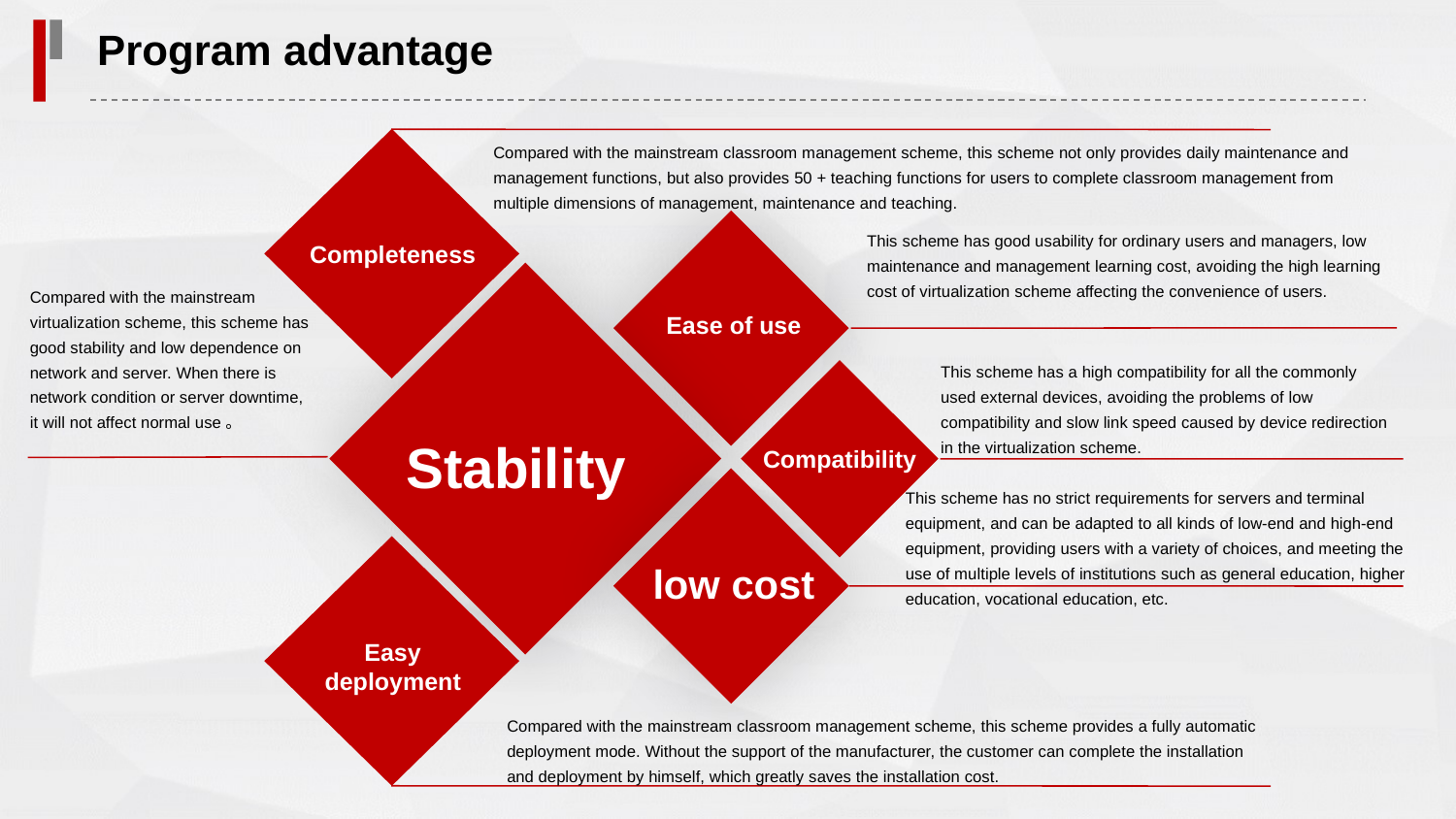

Program advantage

Compared with the mainstream classroom management scheme, this scheme not only provides daily maintenance and management functions, but also provides 50 + teaching functions for users to complete classroom management from multiple dimensions of management, maintenance and teaching.

This scheme has good usability for ordinary users and managers, low maintenance and management learning cost, avoiding the high learning cost of virtualization scheme affecting the convenience of users.
Completeness

Compared with the mainstream virtualization scheme, this scheme has good stability and low dependence on network and server. When there is network condition or server downtime, it will not affect normal use。
Ease of use
This scheme has a high compatibility for all the commonly used external devices, avoiding the problems of low compatibility and slow link speed caused by device redirection in the virtualization scheme.

Stability
Compatibility

This scheme has no strict requirements for servers and terminal equipment, and can be adapted to all kinds of low-end and high-end equipment, providing users with a variety of choices, and meeting the use of multiple levels of institutions such as general education, higher education, vocational education, etc.

low cost
Easy deployment
Compared with the mainstream classroom management scheme, this scheme provides a fully automatic deployment mode. Without the support of the manufacturer, the customer can complete the installation and deployment by himself, which greatly saves the installation cost.